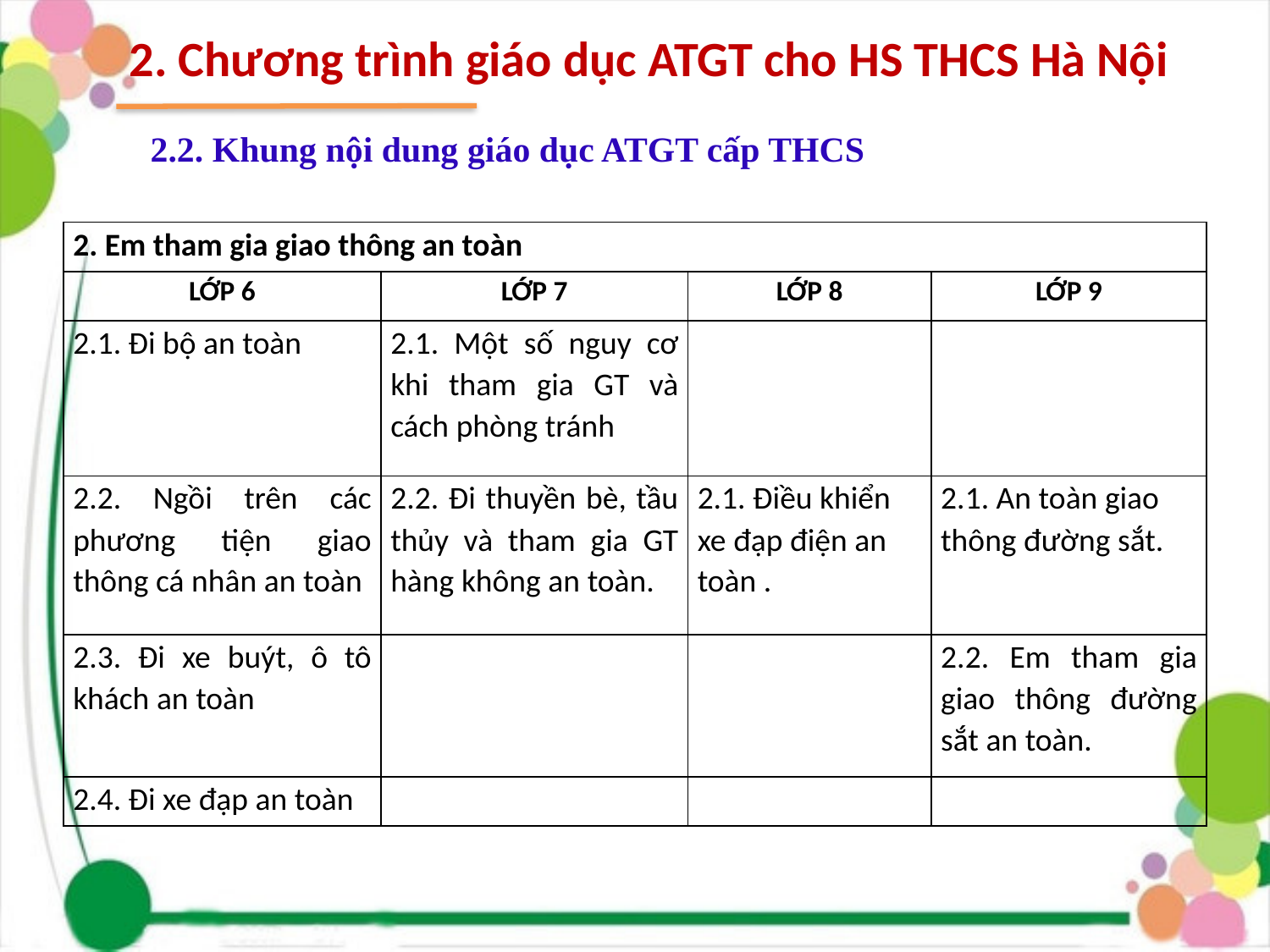

2. Chương trình giáo dục ATGT cho HS THCS Hà Nội

# 2.2. Khung nội dung giáo dục ATGT cấp THCS
| 2. Em tham gia giao thông an toàn |  |  |  |
| --- | --- | --- | --- |
| LỚP 6 | LỚP 7 | LỚP 8 | LỚP 9 |
| 2.1. Đi bộ an toàn | 2.1. Một số nguy cơ khi tham gia GT và cách phòng tránh |  |  |
| 2.2. Ngồi trên các phương tiện giao thông cá nhân an toàn | 2.2. Đi thuyền bè, tầu thủy và tham gia GT hàng không an toàn. | 2.1. Điều khiển xe đạp điện an toàn . | 2.1. An toàn giao thông đường sắt. |
| 2.3. Đi xe buýt, ô tô khách an toàn |  |  | 2.2. Em tham gia giao thông đường sắt an toàn. |
| 2.4. Đi xe đạp an toàn |  |  |  |